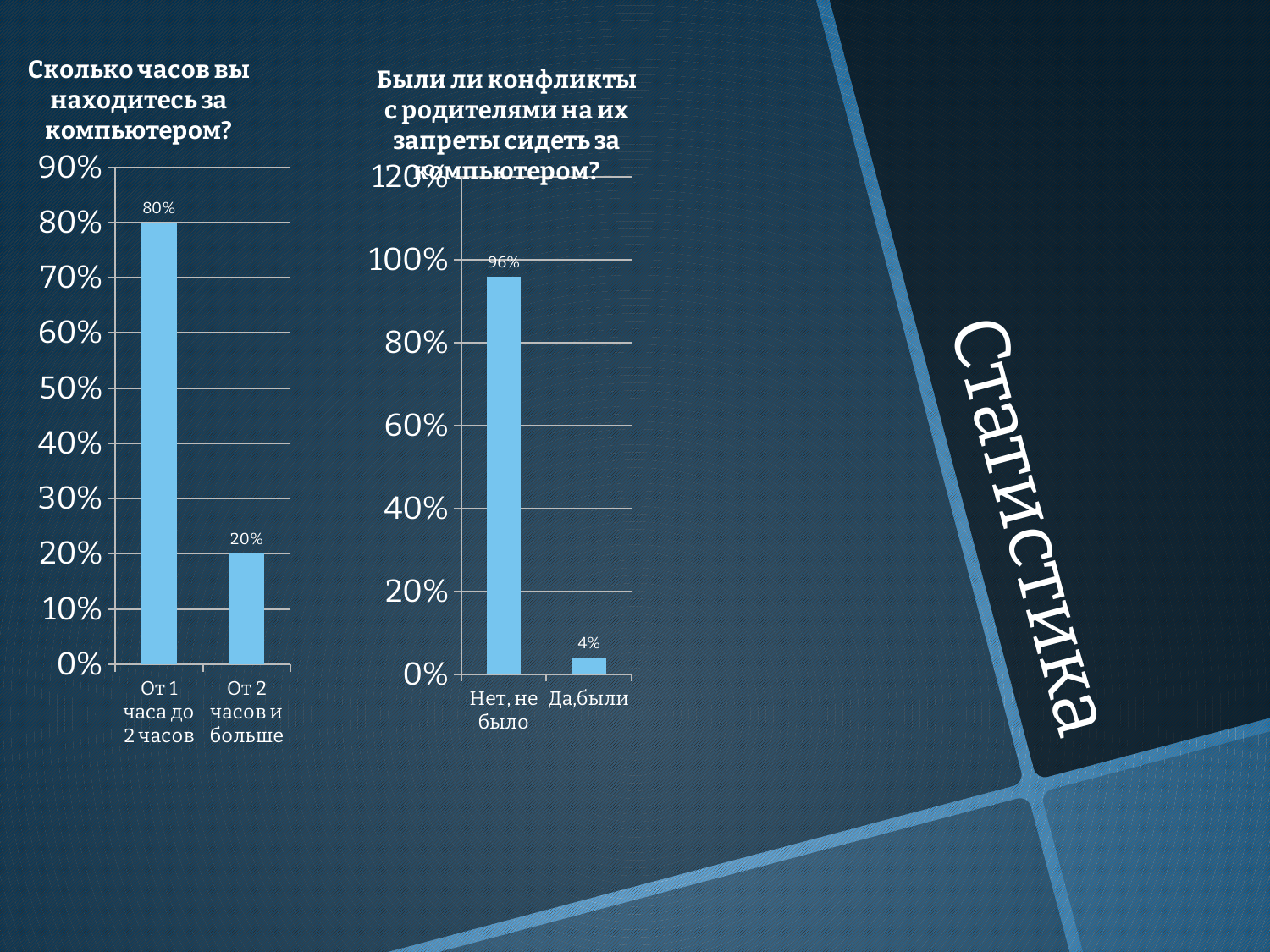

### Chart: Сколько часов вы находитесь за компьютером?

| Category | Ряд 1 |
|---|---|
| От 1 часа до 2 часов | 0.8 |
| От 2 часов и больше | 0.2 |

### Chart: Были ли конфликты с родителями на их запреты сидеть за компьютером?

| Category | Ряд 1 |
|---|---|
| Нет, не было | 0.9600000000000001 |
| Да,были | 0.04000000000000001 |
# Статистика